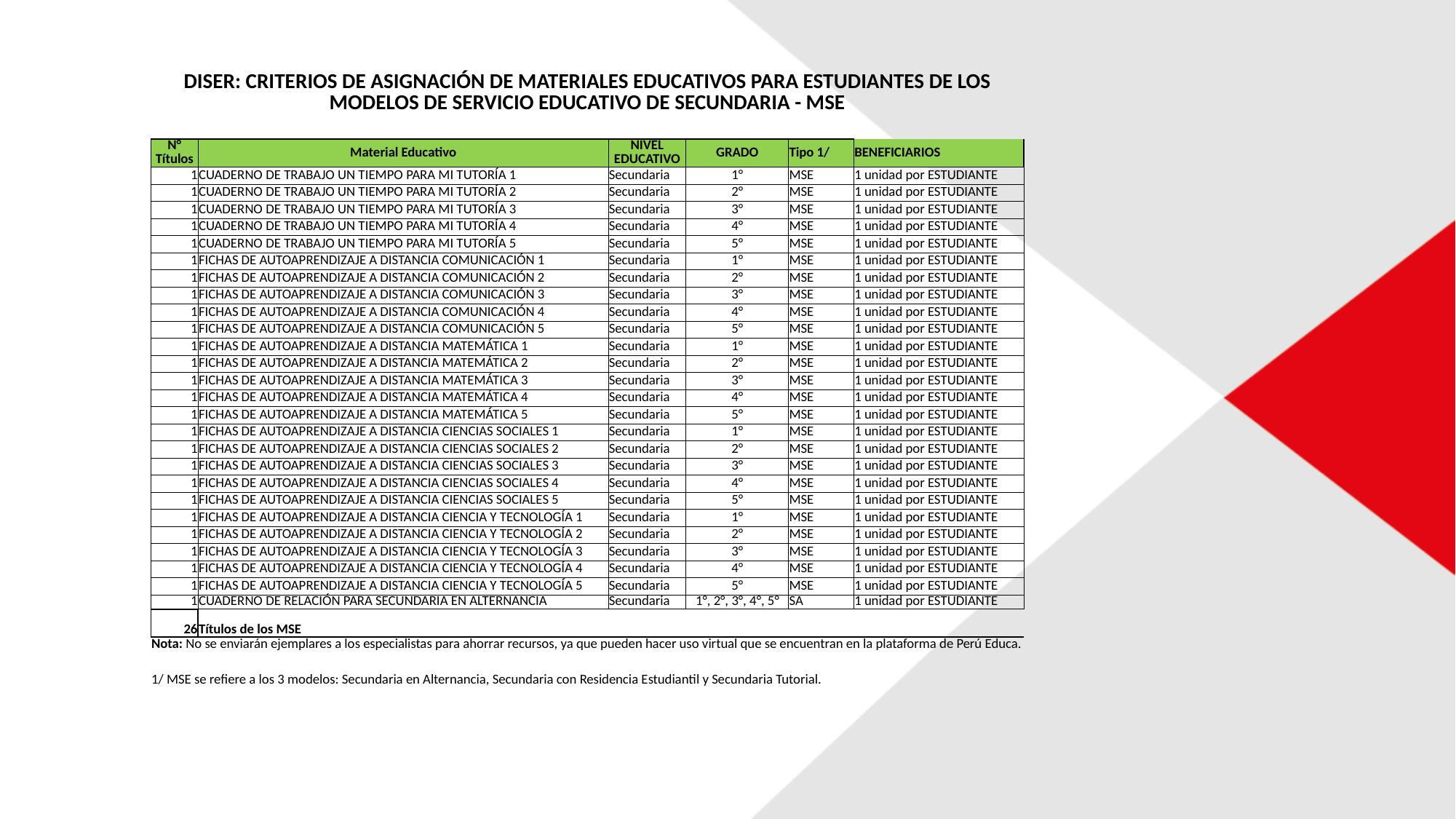

| DISER: CRITERIOS DE ASIGNACIÓN DE MATERIALES EDUCATIVOS PARA ESTUDIANTES DE LOS MODELOS DE SERVICIO EDUCATIVO DE SECUNDARIA - MSE |  |  |  |  |  |  |  |  |  |
| --- | --- | --- | --- | --- | --- | --- | --- | --- | --- |
| N° Títulos | Material Educativo | NIVEL EDUCATIVO | NIVEL EDUCATIVO | GRADO | NIVEL EDUCATIVO | Tipo 1/ | Tipo 1/ | BENEFICIARIOS | BENEFICIARIOS |
| 1 | CUADERNO DE TRABAJO UN TIEMPO PARA MI TUTORÍA 1 | Secundaria | Secundaria | 1° | Secundaria | MSE | MSE | 1 unidad por ESTUDIANTE | 1 unidad por ESTUDIANTE |
| 1 | CUADERNO DE TRABAJO UN TIEMPO PARA MI TUTORÍA 2 | Secundaria | Secundaria | 2° | Secundaria | MSE | MSE | 1 unidad por ESTUDIANTE | 1 unidad por ESTUDIANTE |
| 1 | CUADERNO DE TRABAJO UN TIEMPO PARA MI TUTORÍA 3 | Secundaria | Secundaria | 3° | Secundaria | MSE | MSE | 1 unidad por ESTUDIANTE | 1 unidad por ESTUDIANTE |
| 1 | CUADERNO DE TRABAJO UN TIEMPO PARA MI TUTORÍA 4 | Secundaria | Secundaria | 4° | Secundaria | MSE | MSE | 1 unidad por ESTUDIANTE | 1 unidad por ESTUDIANTE |
| 1 | CUADERNO DE TRABAJO UN TIEMPO PARA MI TUTORÍA 5 | Secundaria | Secundaria | 5° | Secundaria | MSE | MSE | 1 unidad por ESTUDIANTE | 1 unidad por ESTUDIANTE |
| 1 | FICHAS DE AUTOAPRENDIZAJE A DISTANCIA COMUNICACIÓN 1 | Secundaria | Secundaria | 1° | Secundaria | MSE | MSE | 1 unidad por ESTUDIANTE | 1 unidad por ESTUDIANTE |
| 1 | FICHAS DE AUTOAPRENDIZAJE A DISTANCIA COMUNICACIÓN 2 | Secundaria | Secundaria | 2° | Secundaria | MSE | MSE | 1 unidad por ESTUDIANTE | 1 unidad por ESTUDIANTE |
| 1 | FICHAS DE AUTOAPRENDIZAJE A DISTANCIA COMUNICACIÓN 3 | Secundaria | Secundaria | 3° | Secundaria | MSE | MSE | 1 unidad por ESTUDIANTE | 1 unidad por ESTUDIANTE |
| 1 | FICHAS DE AUTOAPRENDIZAJE A DISTANCIA COMUNICACIÓN 4 | Secundaria | Secundaria | 4° | Secundaria | MSE | MSE | 1 unidad por ESTUDIANTE | 1 unidad por ESTUDIANTE |
| 1 | FICHAS DE AUTOAPRENDIZAJE A DISTANCIA COMUNICACIÓN 5 | Secundaria | Secundaria | 5° | Secundaria | MSE | MSE | 1 unidad por ESTUDIANTE | 1 unidad por ESTUDIANTE |
| 1 | FICHAS DE AUTOAPRENDIZAJE A DISTANCIA MATEMÁTICA 1 | Secundaria | Secundaria | 1° | Secundaria | MSE | MSE | 1 unidad por ESTUDIANTE | 1 unidad por ESTUDIANTE |
| 1 | FICHAS DE AUTOAPRENDIZAJE A DISTANCIA MATEMÁTICA 2 | Secundaria | Secundaria | 2° | Secundaria | MSE | MSE | 1 unidad por ESTUDIANTE | 1 unidad por ESTUDIANTE |
| 1 | FICHAS DE AUTOAPRENDIZAJE A DISTANCIA MATEMÁTICA 3 | Secundaria | Secundaria | 3° | Secundaria | MSE | MSE | 1 unidad por ESTUDIANTE | 1 unidad por ESTUDIANTE |
| 1 | FICHAS DE AUTOAPRENDIZAJE A DISTANCIA MATEMÁTICA 4 | Secundaria | Secundaria | 4° | Secundaria | MSE | MSE | 1 unidad por ESTUDIANTE | 1 unidad por ESTUDIANTE |
| 1 | FICHAS DE AUTOAPRENDIZAJE A DISTANCIA MATEMÁTICA 5 | Secundaria | Secundaria | 5° | Secundaria | MSE | MSE | 1 unidad por ESTUDIANTE | 1 unidad por ESTUDIANTE |
| 1 | FICHAS DE AUTOAPRENDIZAJE A DISTANCIA CIENCIAS SOCIALES 1 | Secundaria | Secundaria | 1° | Secundaria | MSE | MSE | 1 unidad por ESTUDIANTE | 1 unidad por ESTUDIANTE |
| 1 | FICHAS DE AUTOAPRENDIZAJE A DISTANCIA CIENCIAS SOCIALES 2 | Secundaria | Secundaria | 2° | Secundaria | MSE | MSE | 1 unidad por ESTUDIANTE | 1 unidad por ESTUDIANTE |
| 1 | FICHAS DE AUTOAPRENDIZAJE A DISTANCIA CIENCIAS SOCIALES 3 | Secundaria | Secundaria | 3° | Secundaria | MSE | MSE | 1 unidad por ESTUDIANTE | 1 unidad por ESTUDIANTE |
| 1 | FICHAS DE AUTOAPRENDIZAJE A DISTANCIA CIENCIAS SOCIALES 4 | Secundaria | Secundaria | 4° | Secundaria | MSE | MSE | 1 unidad por ESTUDIANTE | 1 unidad por ESTUDIANTE |
| 1 | FICHAS DE AUTOAPRENDIZAJE A DISTANCIA CIENCIAS SOCIALES 5 | Secundaria | Secundaria | 5° | Secundaria | MSE | MSE | 1 unidad por ESTUDIANTE | 1 unidad por ESTUDIANTE |
| 1 | FICHAS DE AUTOAPRENDIZAJE A DISTANCIA CIENCIA Y TECNOLOGÍA 1 | Secundaria | Secundaria | 1° | Secundaria | MSE | MSE | 1 unidad por ESTUDIANTE | 1 unidad por ESTUDIANTE |
| 1 | FICHAS DE AUTOAPRENDIZAJE A DISTANCIA CIENCIA Y TECNOLOGÍA 2 | Secundaria | Secundaria | 2° | Secundaria | MSE | MSE | 1 unidad por ESTUDIANTE | 1 unidad por ESTUDIANTE |
| 1 | FICHAS DE AUTOAPRENDIZAJE A DISTANCIA CIENCIA Y TECNOLOGÍA 3 | Secundaria | Secundaria | 3° | Secundaria | MSE | MSE | 1 unidad por ESTUDIANTE | 1 unidad por ESTUDIANTE |
| 1 | FICHAS DE AUTOAPRENDIZAJE A DISTANCIA CIENCIA Y TECNOLOGÍA 4 | Secundaria | Secundaria | 4° | Secundaria | MSE | MSE | 1 unidad por ESTUDIANTE | 1 unidad por ESTUDIANTE |
| 1 | FICHAS DE AUTOAPRENDIZAJE A DISTANCIA CIENCIA Y TECNOLOGÍA 5 | Secundaria | Secundaria | 5° | Secundaria | MSE | MSE | 1 unidad por ESTUDIANTE | 1 unidad por ESTUDIANTE |
| 1 | CUADERNO DE RELACIÓN PARA SECUNDARIA EN ALTERNANCIA | Secundaria | Secundaria | 1°, 2°, 3°, 4°, 5° | Secundaria | SA | MSE | 1 unidad por ESTUDIANTE | 1 unidad por ESTUDIANTE |
| 26 | Títulos de los MSE |  |  |  |  |  |  |  |  |
| Nota: No se enviarán ejemplares a los especialistas para ahorrar recursos, ya que pueden hacer uso virtual que se encuentran en la plataforma de Perú Educa. |  |  |  |  |  |  |  |  |  |
|  |  |  |  |  |  |  |  |  |  |
| 1/ MSE se refiere a los 3 modelos: Secundaria en Alternancia, Secundaria con Residencia Estudiantil y Secundaria Tutorial. |  |  |  |  |  |  |  |  |  |